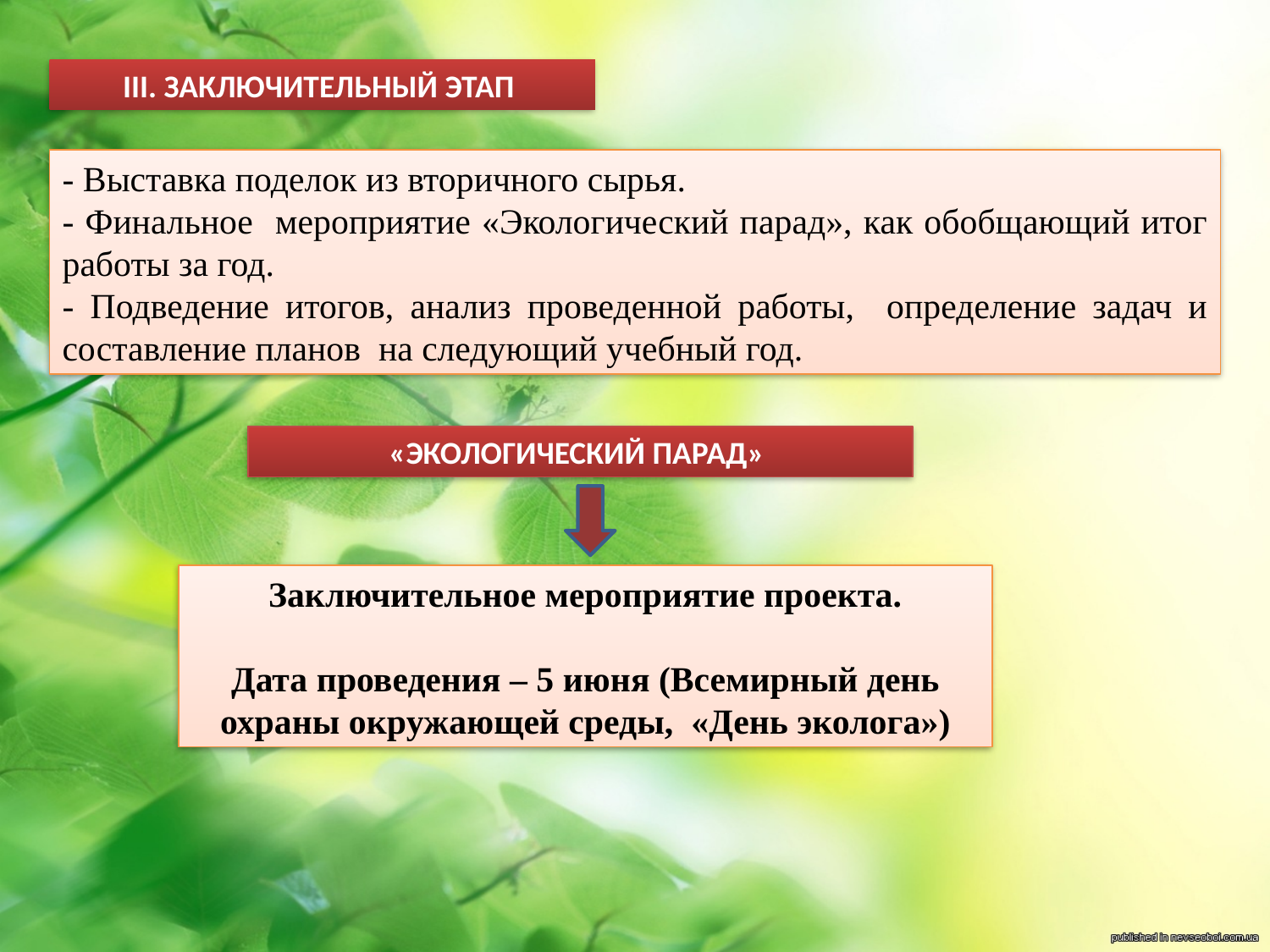

III. ЗАКЛЮЧИТЕЛЬНЫЙ ЭТАП
- Выставка поделок из вторичного сырья.
- Финальное  мероприятие «Экологический парад», как обобщающий итог работы за год.
- Подведение итогов, анализ проведенной работы,  определение задач и составление планов  на следующий учебный год.
«ЭКОЛОГИЧЕСКИЙ ПАРАД»

Заключительное мероприятие проекта.

Дата проведения – 5 июня (Всемирный день охраны окружающей среды,  «День эколога»)